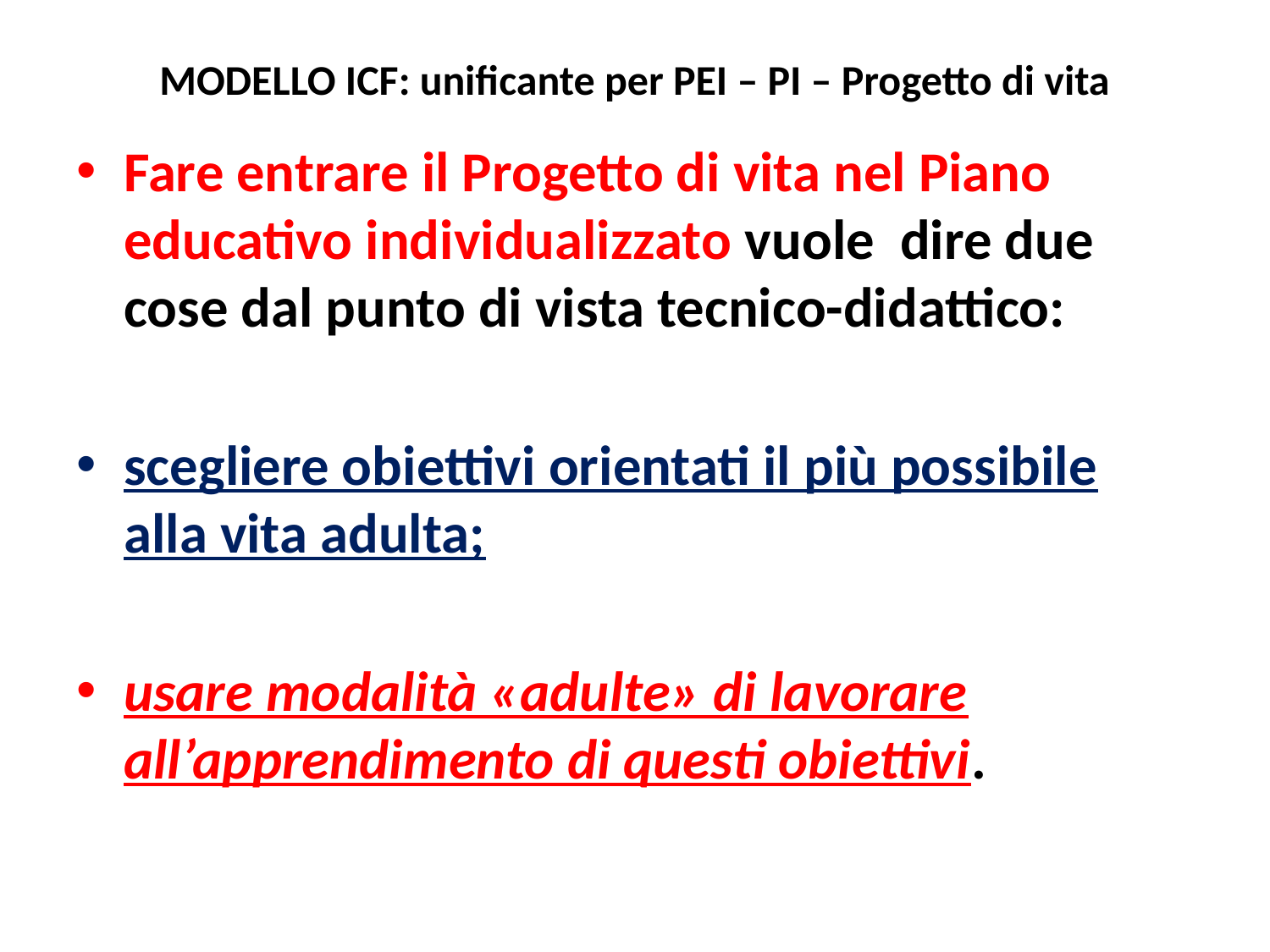

# MODELLO ICF: unificante per PEI – PI – Progetto di vita
Fare entrare il Progetto di vita nel Piano educativo individualizzato vuole  dire due cose dal punto di vista tecnico-didattico:

scegliere obiettivi orientati il più possibile alla vita adulta;

usare modalità «adulte» di lavorare all’apprendimento di questi obiettivi.